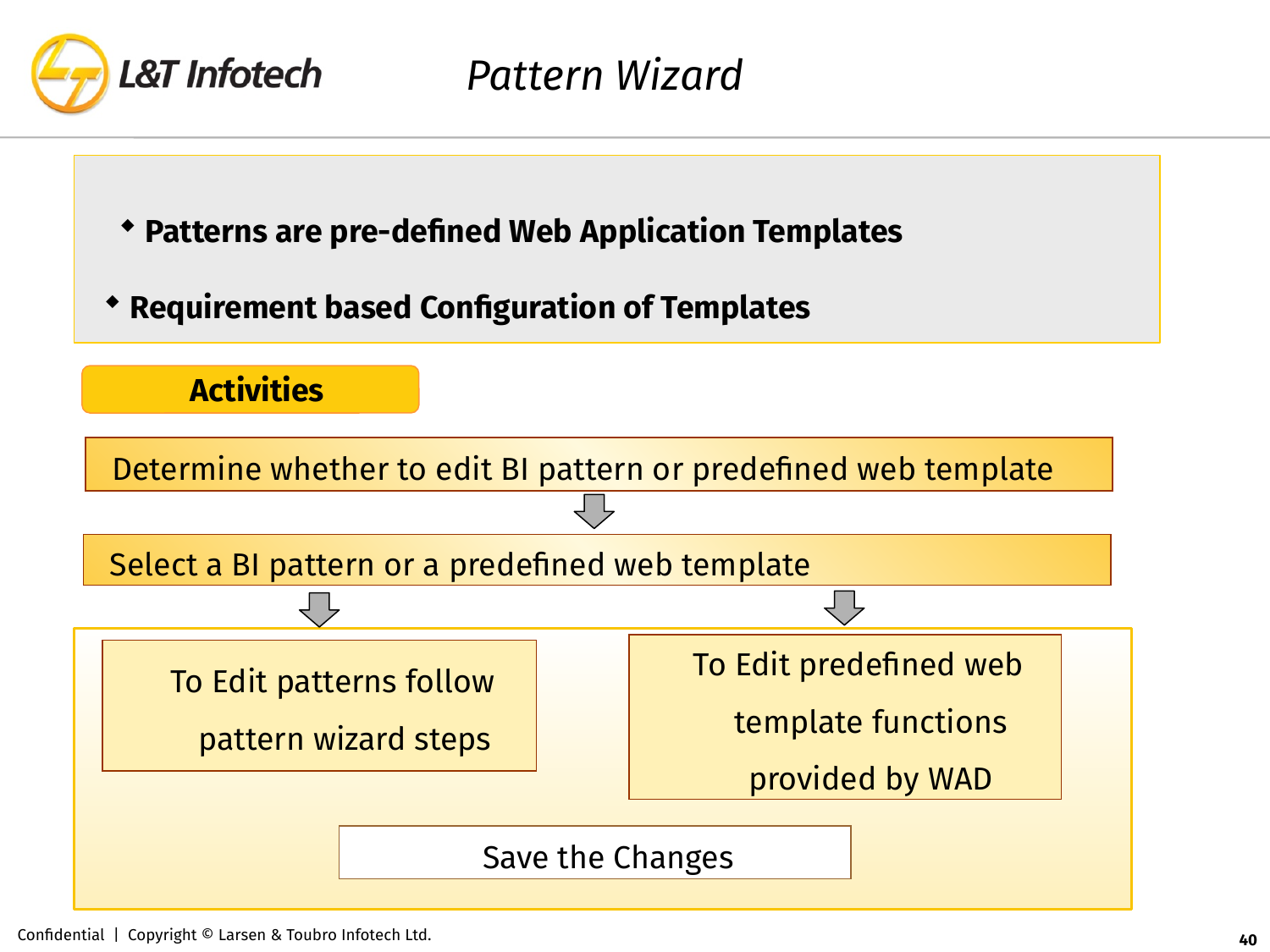

# Pattern Wizard
 Patterns are pre-defined Web Application Templates
 Requirement based Configuration of Templates
Activities
Determine whether to edit BI pattern or predefined web template

Select a BI pattern or a predefined web template

To Edit predefined web template functions provided by WAD
To Edit patterns follow pattern wizard steps
Save the Changes
Confidential  |  Copyright © Larsen & Toubro Infotech Ltd.
40